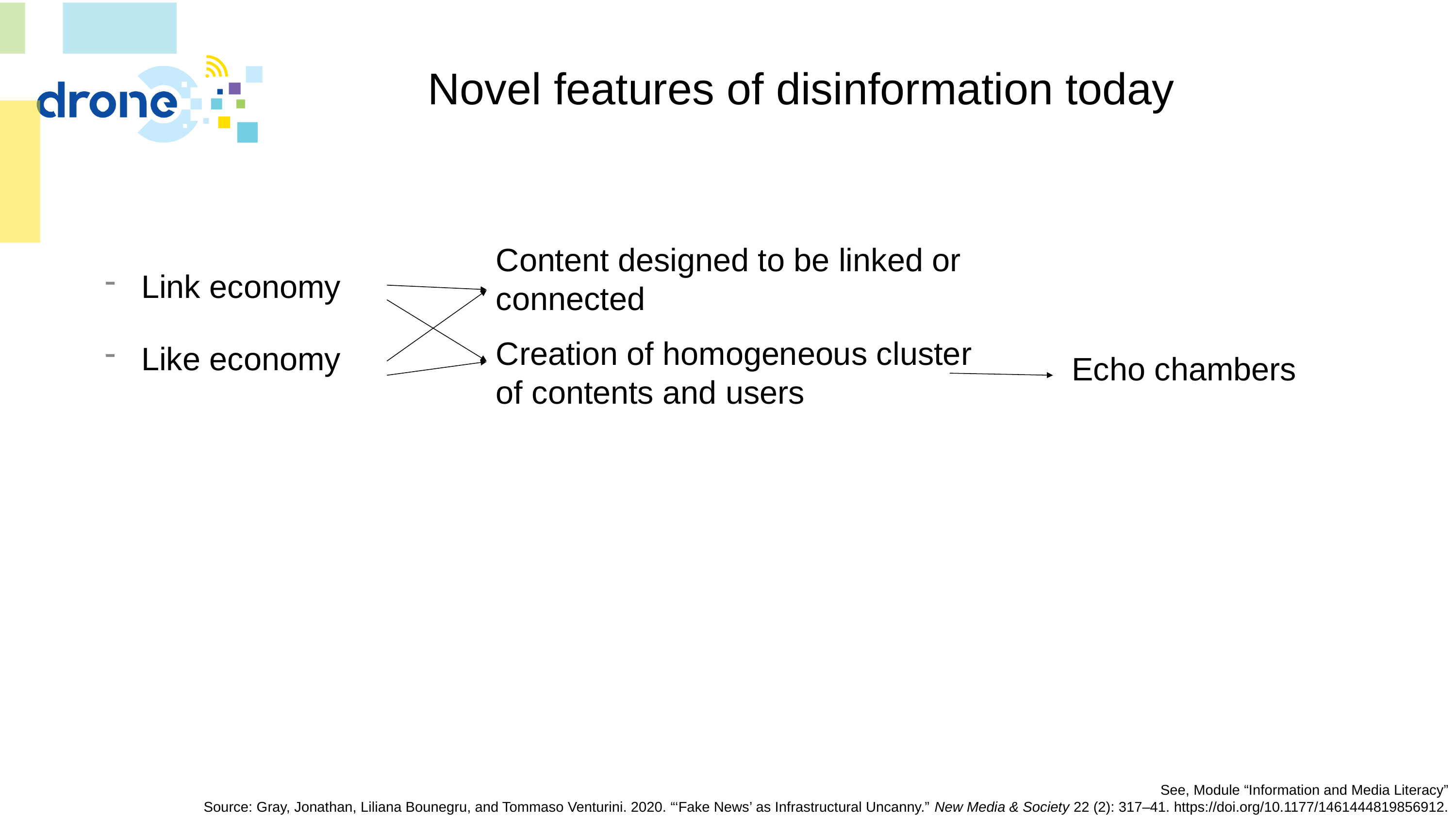

# Novel features of disinformation today

Link economy
Like economy
Content designed to be linked or connected
Creation of homogeneous cluster of contents and users
Echo chambers
See, Module “Information and Media Literacy”
Source: Gray, Jonathan, Liliana Bounegru, and Tommaso Venturini. 2020. “‘Fake News’ as Infrastructural Uncanny.” New Media & Society 22 (2): 317–41. https://doi.org/10.1177/1461444819856912.